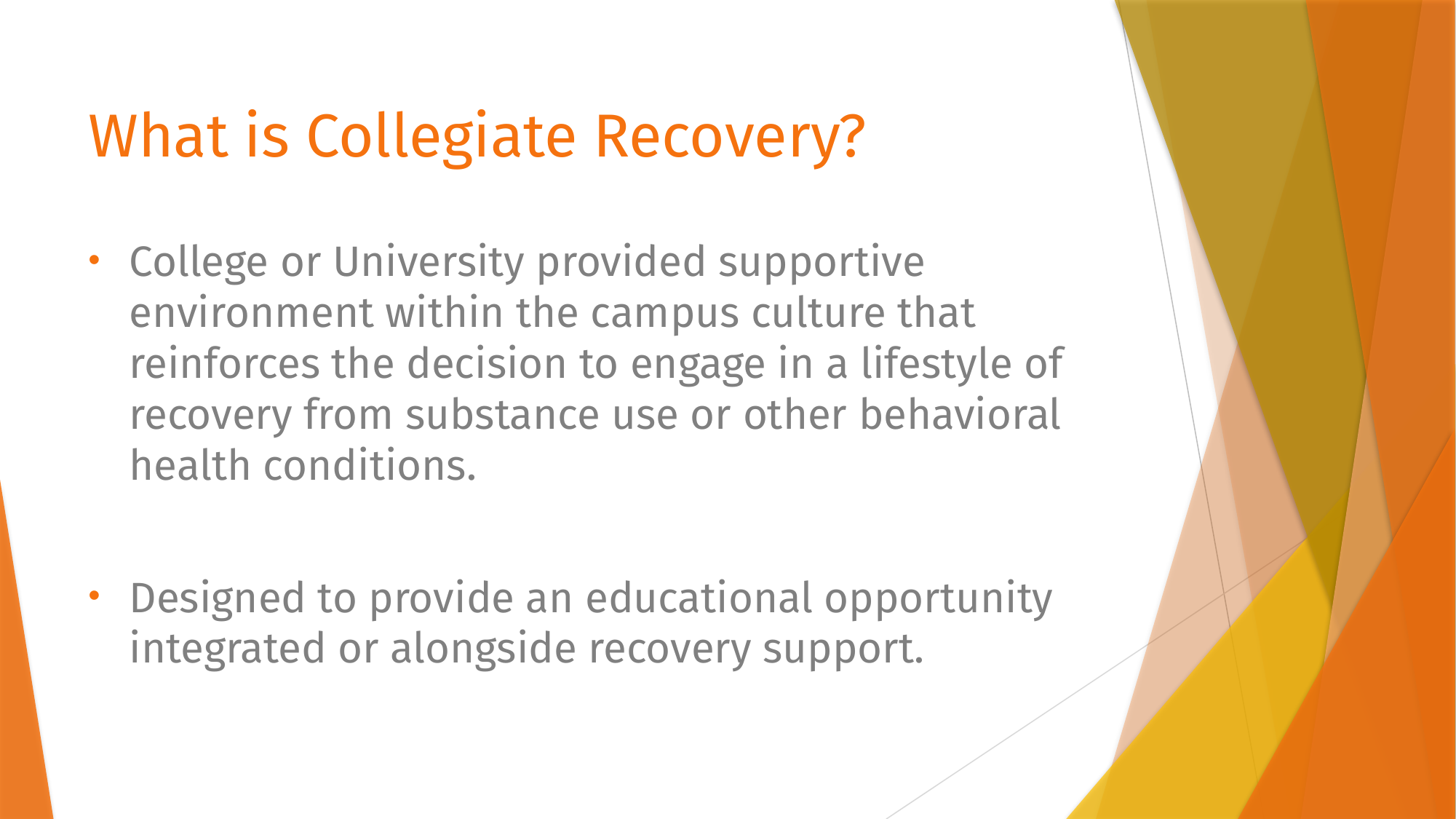

# What is Collegiate Recovery?
College or University provided supportive environment within the campus culture that reinforces the decision to engage in a lifestyle of recovery from substance use or other behavioral health conditions.

Designed to provide an educational opportunity integrated or alongside recovery support.